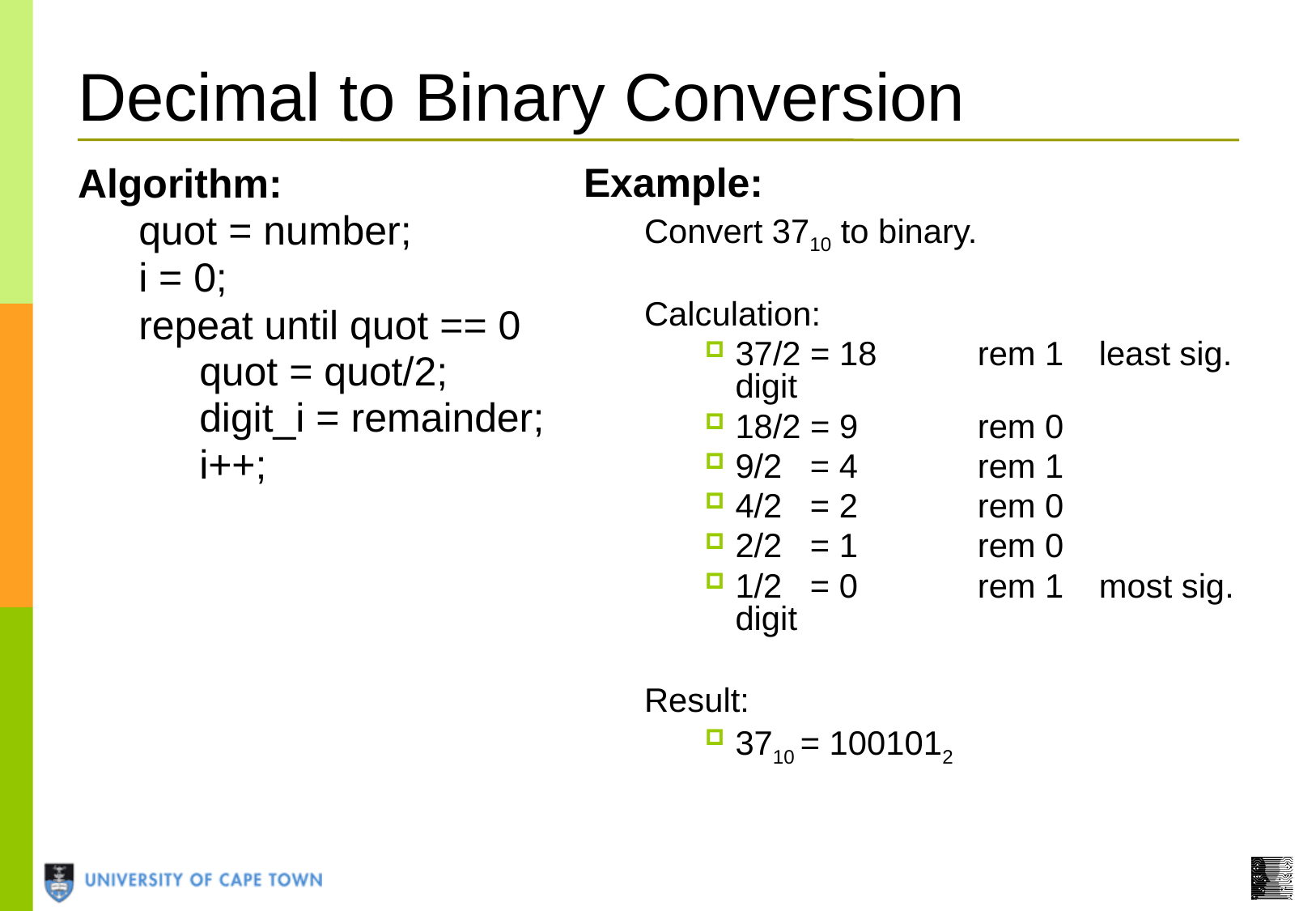

Decimal to Binary Conversion
Algorithm:
quot = number;
i = 0;
repeat until quot == 0
quot = quot/2;
digit_i = remainder;
i++;
Example:
Convert 3710 to binary.

Calculation:
37/2 = 18	rem 1	least sig. digit
18/2 = 9	rem 0
9/2   = 4	rem 1
4/2   = 2	rem 0
2/2   = 1	rem 0
1/2   = 0	rem 1	most sig. digit

Result:
3710 = 1001012